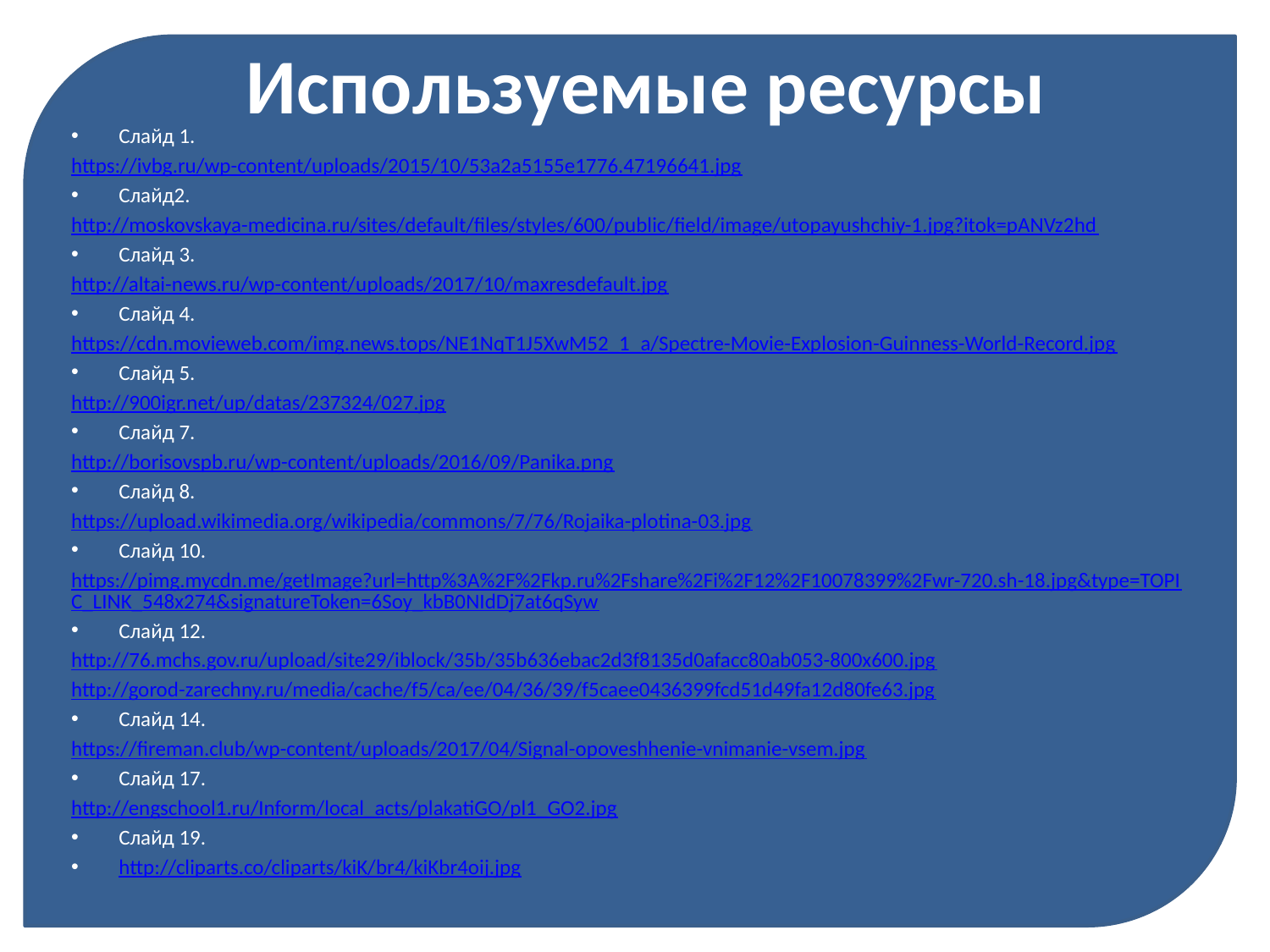

# Используемые ресурсы

Слайд 1.
https://ivbg.ru/wp-content/uploads/2015/10/53a2a5155e1776.47196641.jpg
Слайд2.
http://moskovskaya-medicina.ru/sites/default/files/styles/600/public/field/image/utopayushchiy-1.jpg?itok=pANVz2hd
Слайд 3.
http://altai-news.ru/wp-content/uploads/2017/10/maxresdefault.jpg
Слайд 4.
https://cdn.movieweb.com/img.news.tops/NE1NqT1J5XwM52_1_a/Spectre-Movie-Explosion-Guinness-World-Record.jpg
Слайд 5.
http://900igr.net/up/datas/237324/027.jpg
Слайд 7.
http://borisovspb.ru/wp-content/uploads/2016/09/Panika.png
Слайд 8.
https://upload.wikimedia.org/wikipedia/commons/7/76/Rojaika-plotina-03.jpg
Слайд 10.
https://pimg.mycdn.me/getImage?url=http%3A%2F%2Fkp.ru%2Fshare%2Fi%2F12%2F10078399%2Fwr-720.sh-18.jpg&type=TOPIC_LINK_548x274&signatureToken=6Soy_kbB0NIdDj7at6qSyw
Слайд 12.
http://76.mchs.gov.ru/upload/site29/iblock/35b/35b636ebac2d3f8135d0afacc80ab053-800x600.jpg
http://gorod-zarechny.ru/media/cache/f5/ca/ee/04/36/39/f5caee0436399fcd51d49fa12d80fe63.jpg
Слайд 14.
https://fireman.club/wp-content/uploads/2017/04/Signal-opoveshhenie-vnimanie-vsem.jpg
Слайд 17.
http://engschool1.ru/Inform/local_acts/plakatiGO/pl1_GO2.jpg
Слайд 19.
http://cliparts.co/cliparts/kiK/br4/kiKbr4oij.jpg